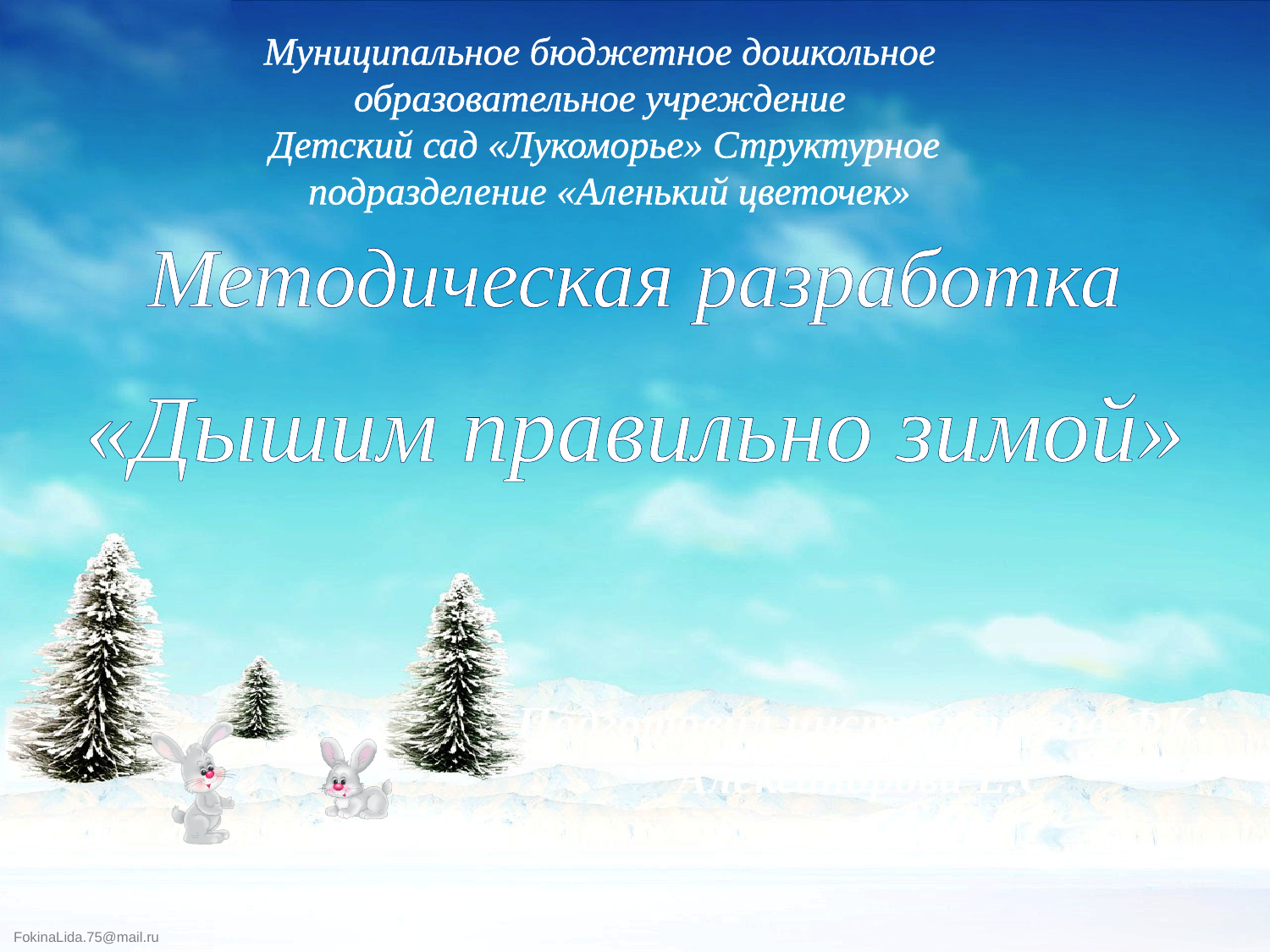

Муниципальное бюджетное дошкольное
образовательное учреждение
Детский сад «Лукоморье» Структурное
 подразделение «Аленький цветочек»
Методическая разработка

«Дышим правильно зимой»
Подготовил инструктор по ФК:
Александрова Е.С